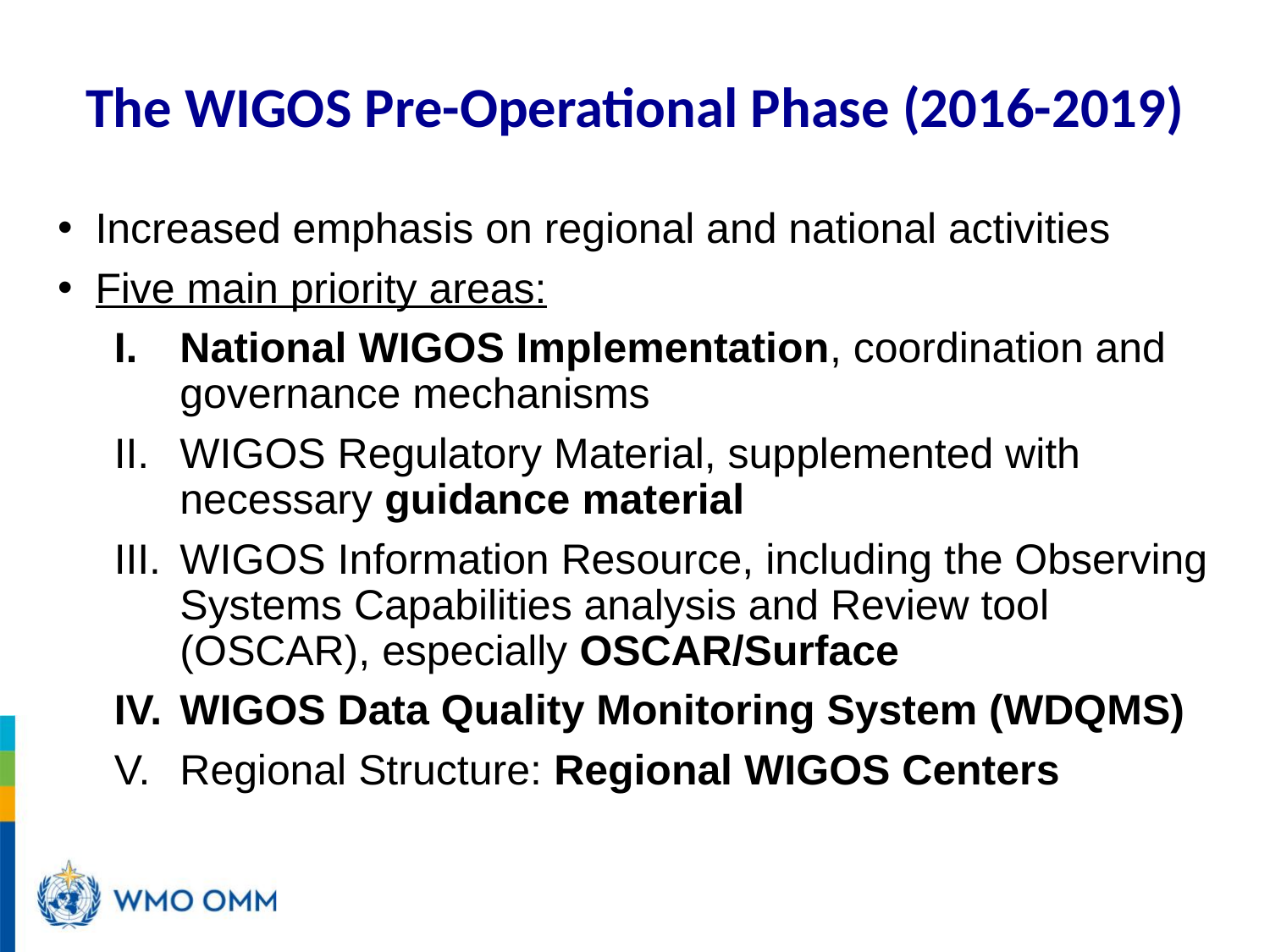

# The WIGOS Pre-Operational Phase (2016-2019)
Increased emphasis on regional and national activities
Five main priority areas:
National WIGOS Implementation, coordination and governance mechanisms
WIGOS Regulatory Material, supplemented with necessary guidance material
WIGOS Information Resource, including the Observing Systems Capabilities analysis and Review tool (OSCAR), especially OSCAR/Surface
WIGOS Data Quality Monitoring System (WDQMS)
Regional Structure: Regional WIGOS Centers